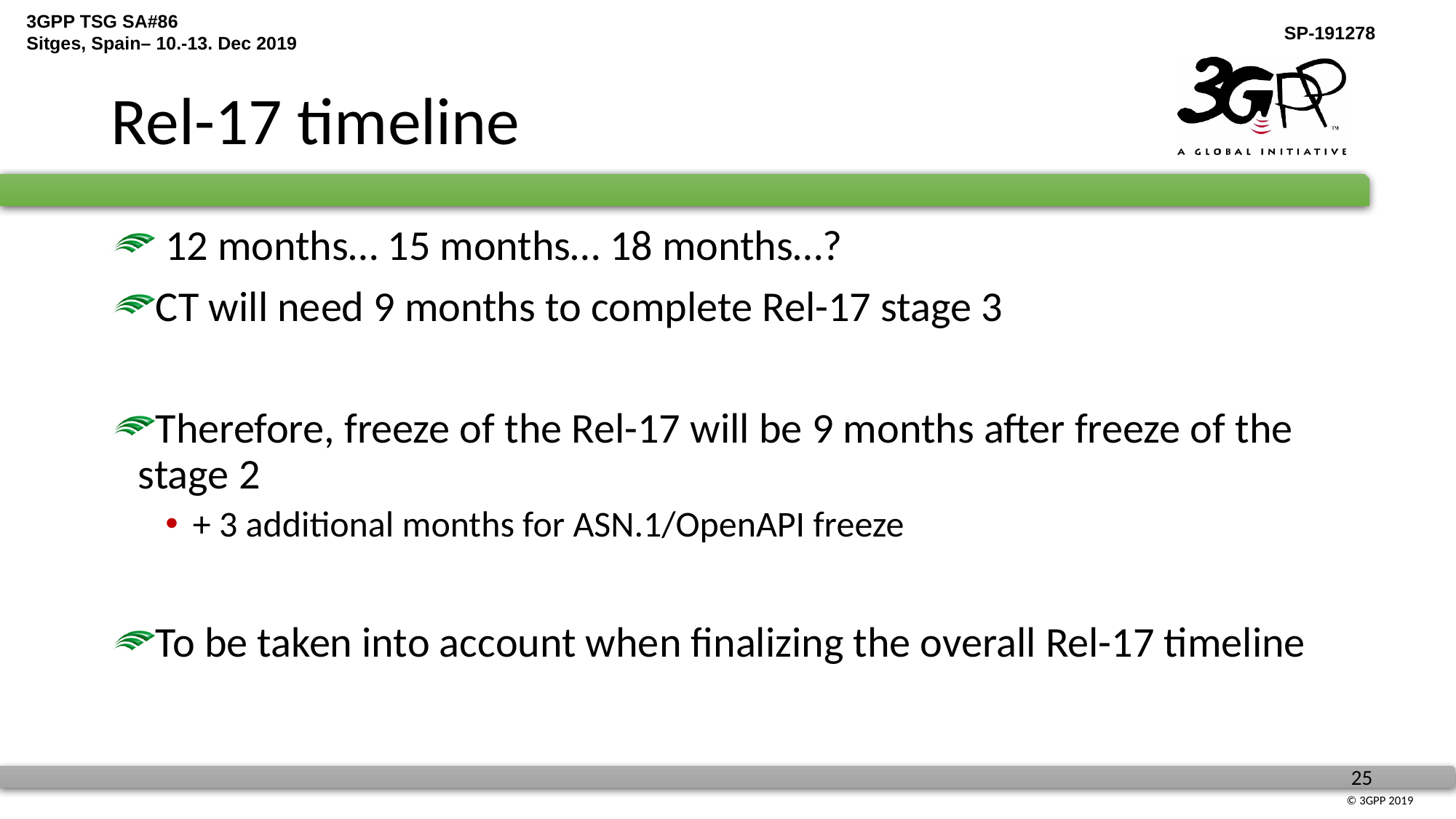

# Rel-17 timeline
 12 months… 15 months… 18 months…?
CT will need 9 months to complete Rel-17 stage 3

Therefore, freeze of the Rel-17 will be 9 months after freeze of the stage 2
+ 3 additional months for ASN.1/OpenAPI freeze

To be taken into account when finalizing the overall Rel-17 timeline